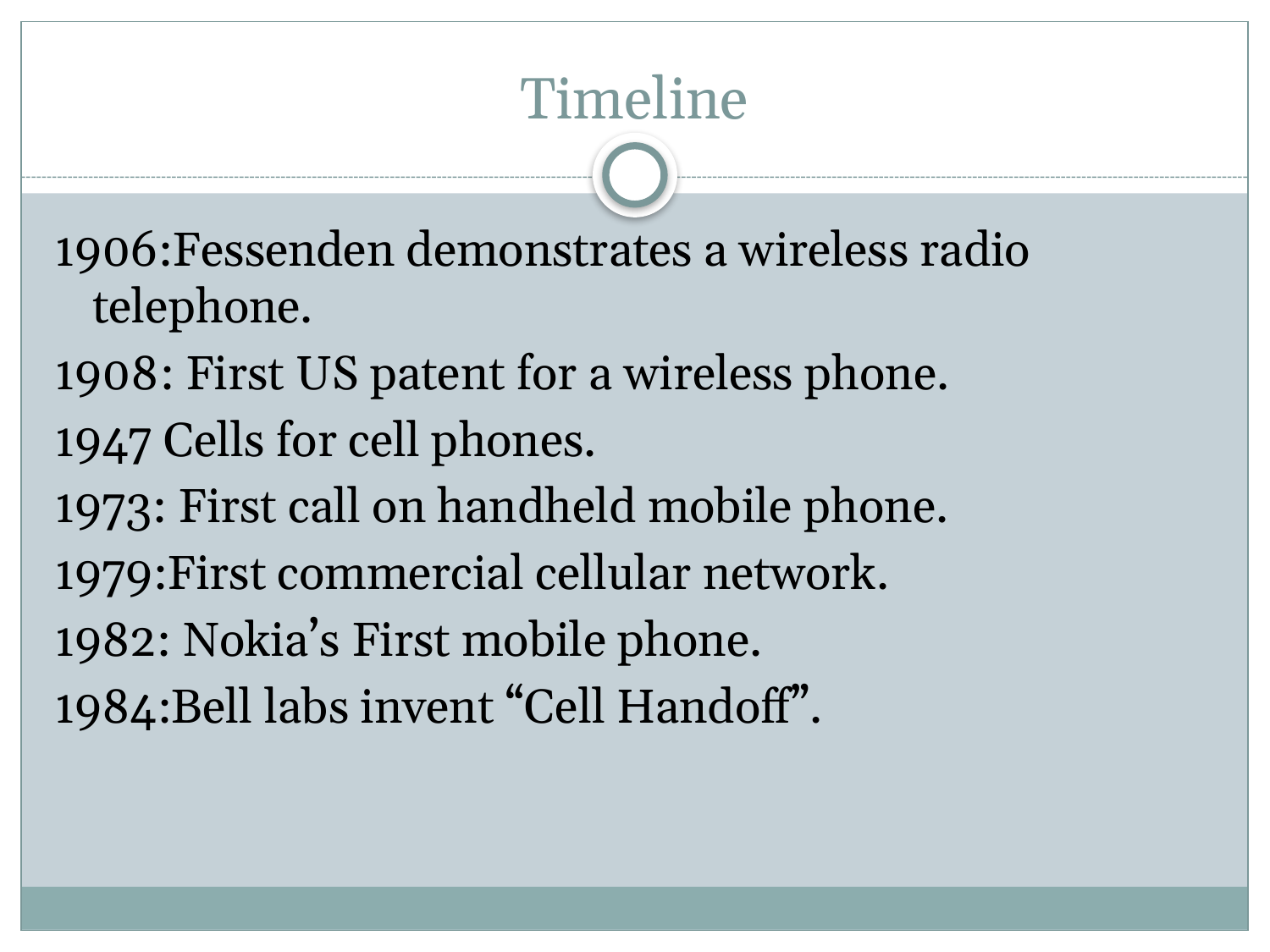

# Timeline
1906:Fessenden demonstrates a wireless radio telephone.
1908: First US patent for a wireless phone.
1947 Cells for cell phones.
1973: First call on handheld mobile phone.
1979:First commercial cellular network.
1982: Nokia’s First mobile phone.
1984:Bell labs invent “Cell Handoff”.